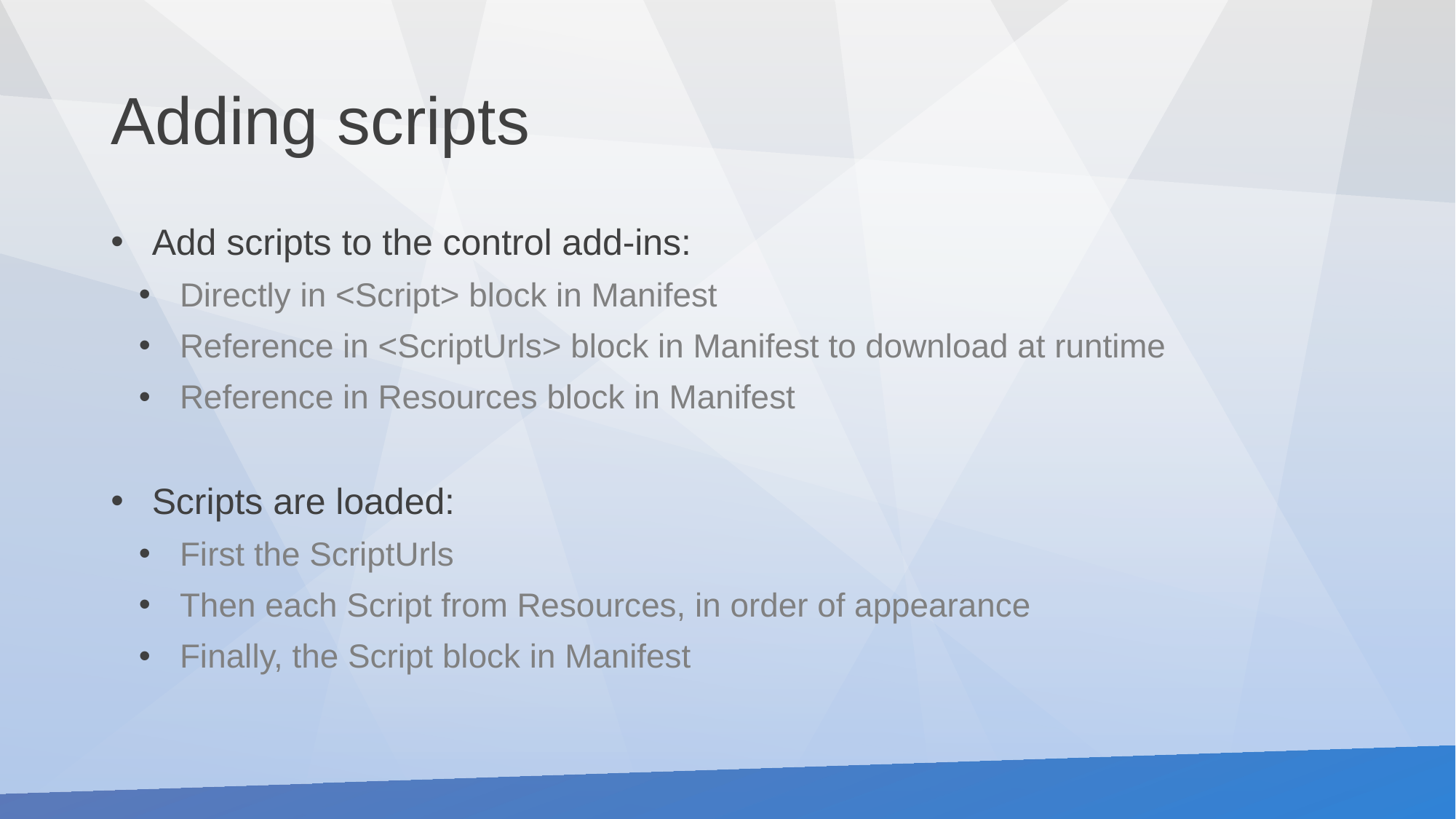

# Adding scripts
Add scripts to the control add-ins:
Directly in <Script> block in Manifest
Reference in <ScriptUrls> block in Manifest to download at runtime
Reference in Resources block in Manifest

Scripts are loaded:
First the ScriptUrls
Then each Script from Resources, in order of appearance
Finally, the Script block in Manifest